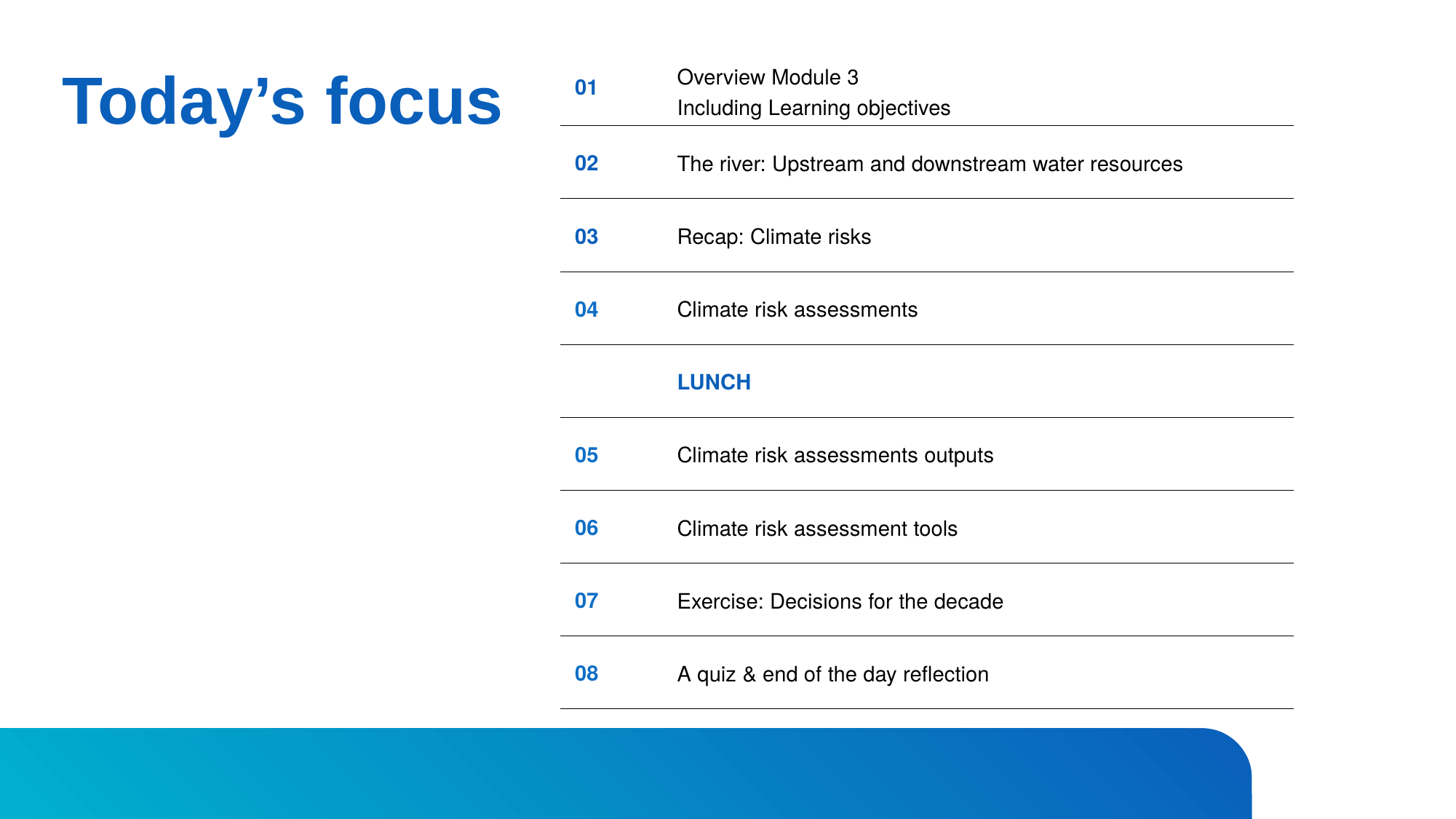

| 01 | Overview Module 3 Including Learning objectives |
| --- | --- |
| 02 | The river: Upstream and downstream water resources |
| 03 | Recap: Climate risks |
| 04 | Climate risk assessments |
|  | LUNCH |
| 05 | Climate risk assessments outputs |
| 06 | Climate risk assessment tools |
| 07 | Exercise: Decisions for the decade |
| 08 | A quiz & end of the day reflection |